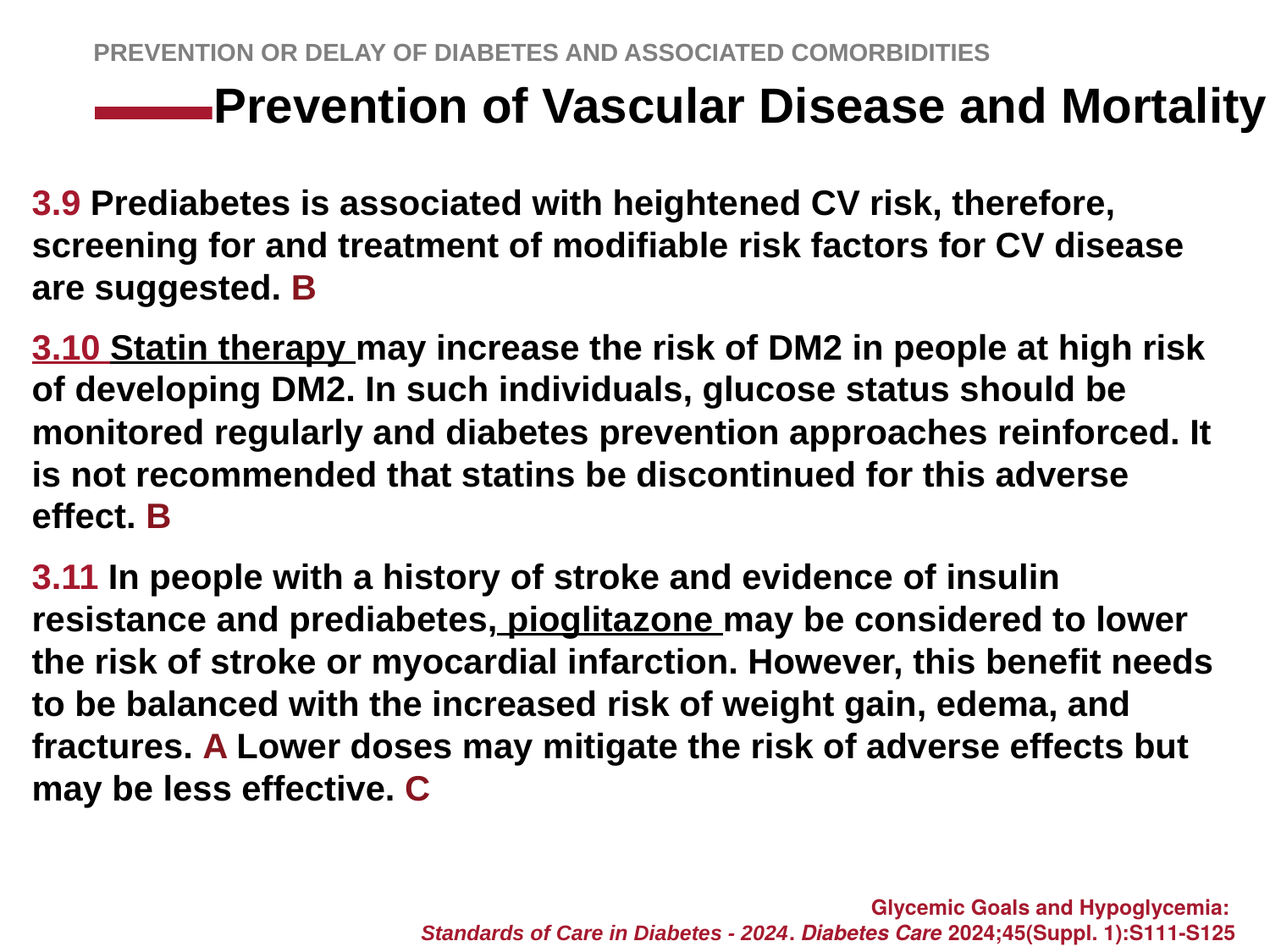

Prevention or Delay of Diabetes AND ASSOCIATED COMORBIDITIES
# Prevention of Vascular Disease and Mortality
3.9 Prediabetes is associated with heightened CV risk, therefore, screening for and treatment of modifiable risk factors for CV disease are suggested. B
3.10 Statin therapy may increase the risk of DM2 in people at high risk of developing DM2. In such individuals, glucose status should be monitored regularly and diabetes prevention approaches reinforced. It is not recommended that statins be discontinued for this adverse effect. B
3.11 In people with a history of stroke and evidence of insulin resistance and prediabetes, pioglitazone may be considered to lower the risk of stroke or myocardial infarction. However, this benefit needs to be balanced with the increased risk of weight gain, edema, and fractures. A Lower doses may mitigate the risk of adverse effects but may be less effective. C

Glycemic Goals and Hypoglycemia:
Standards of Care in Diabetes - 2024. Diabetes Care 2024;45(Suppl. 1):S111-S125